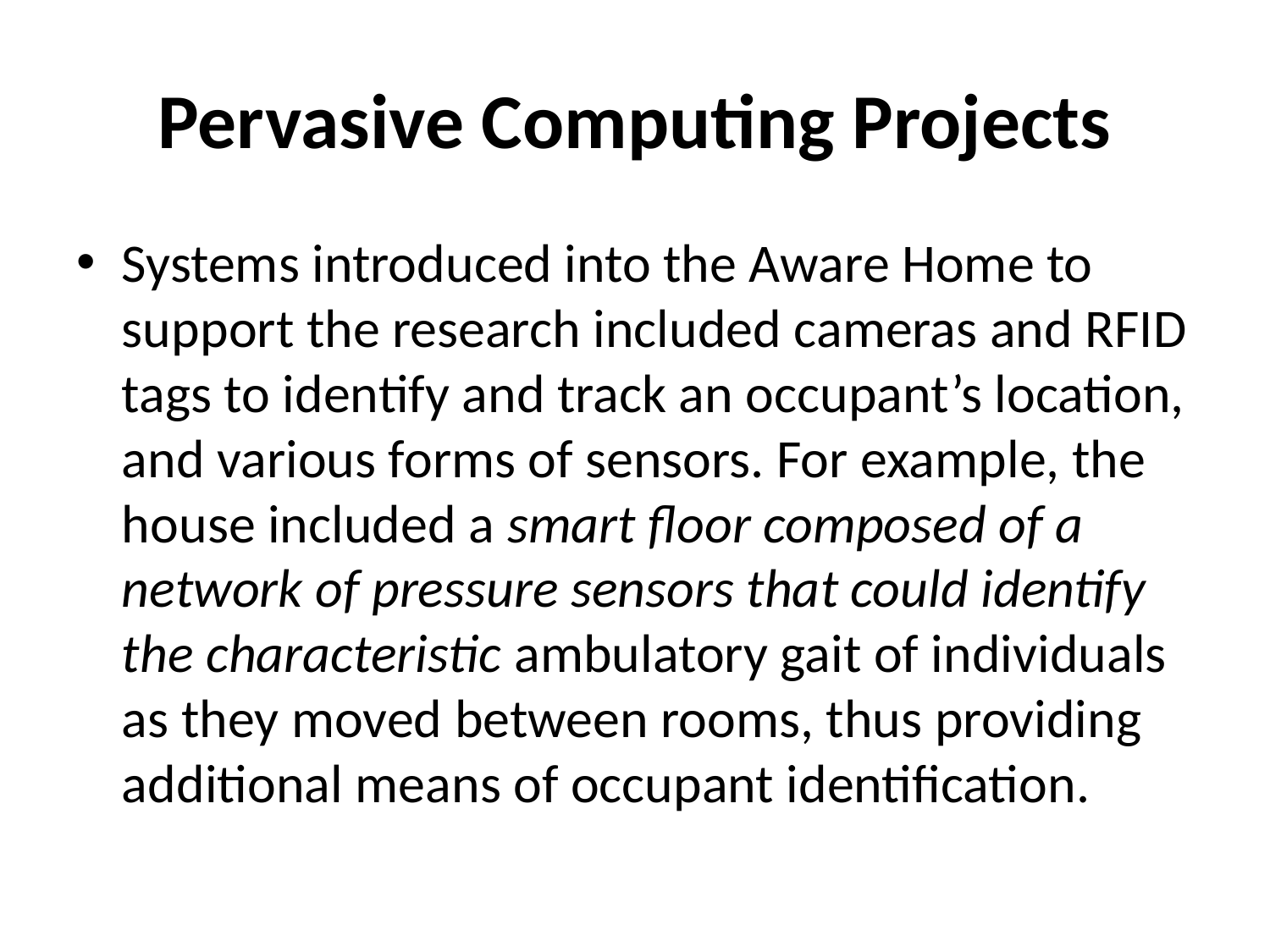

# Pervasive Computing Projects
Systems introduced into the Aware Home to support the research included cameras and RFID tags to identify and track an occupant’s location, and various forms of sensors. For example, the house included a smart floor composed of a network of pressure sensors that could identify the characteristic ambulatory gait of individuals as they moved between rooms, thus providing additional means of occupant identification.